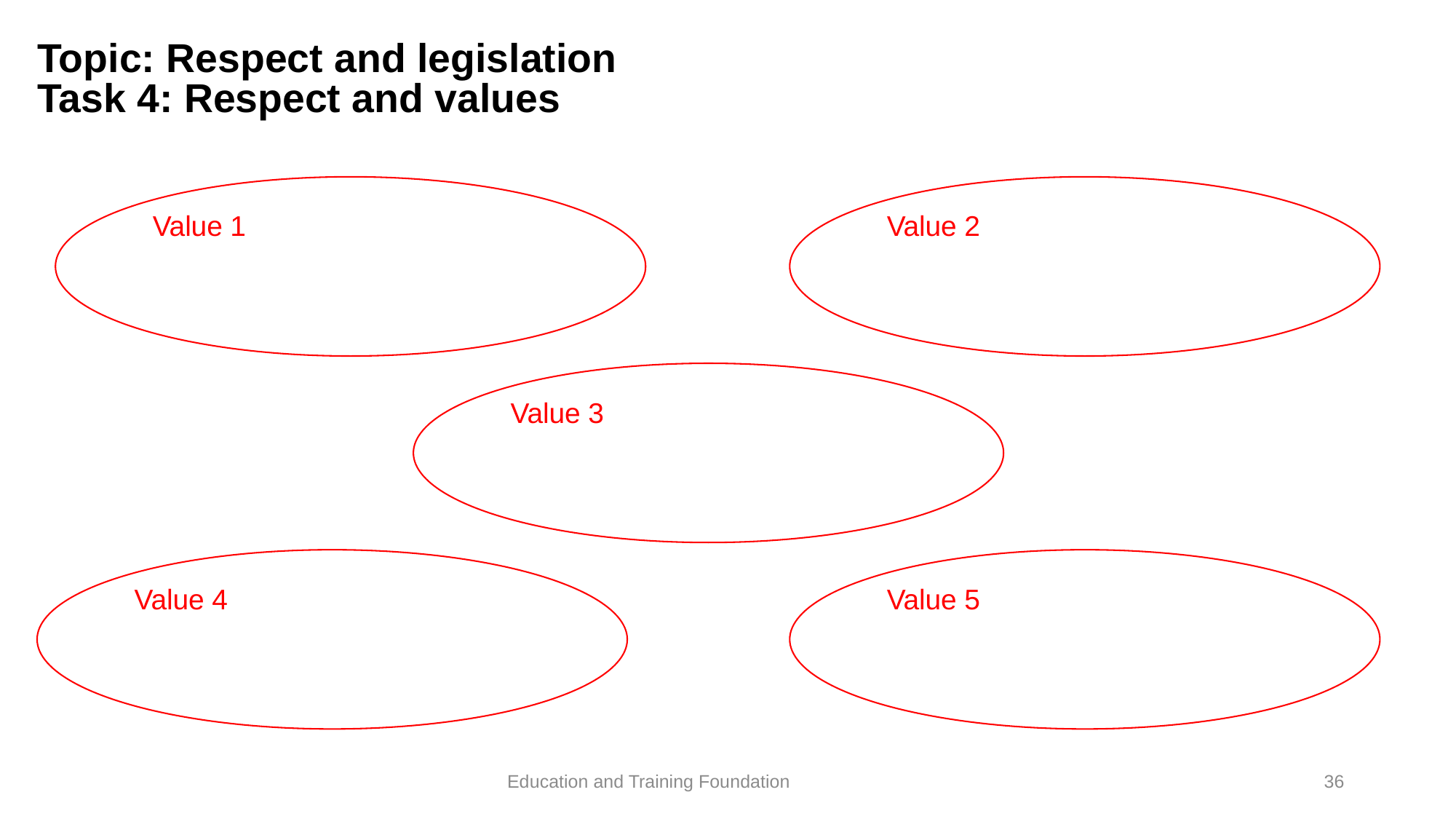

# Topic: Respect and legislation Task 4: Respect and values
Value 1
Value 2
Value 3
Value 4
Value 5
36
Education and Training Foundation